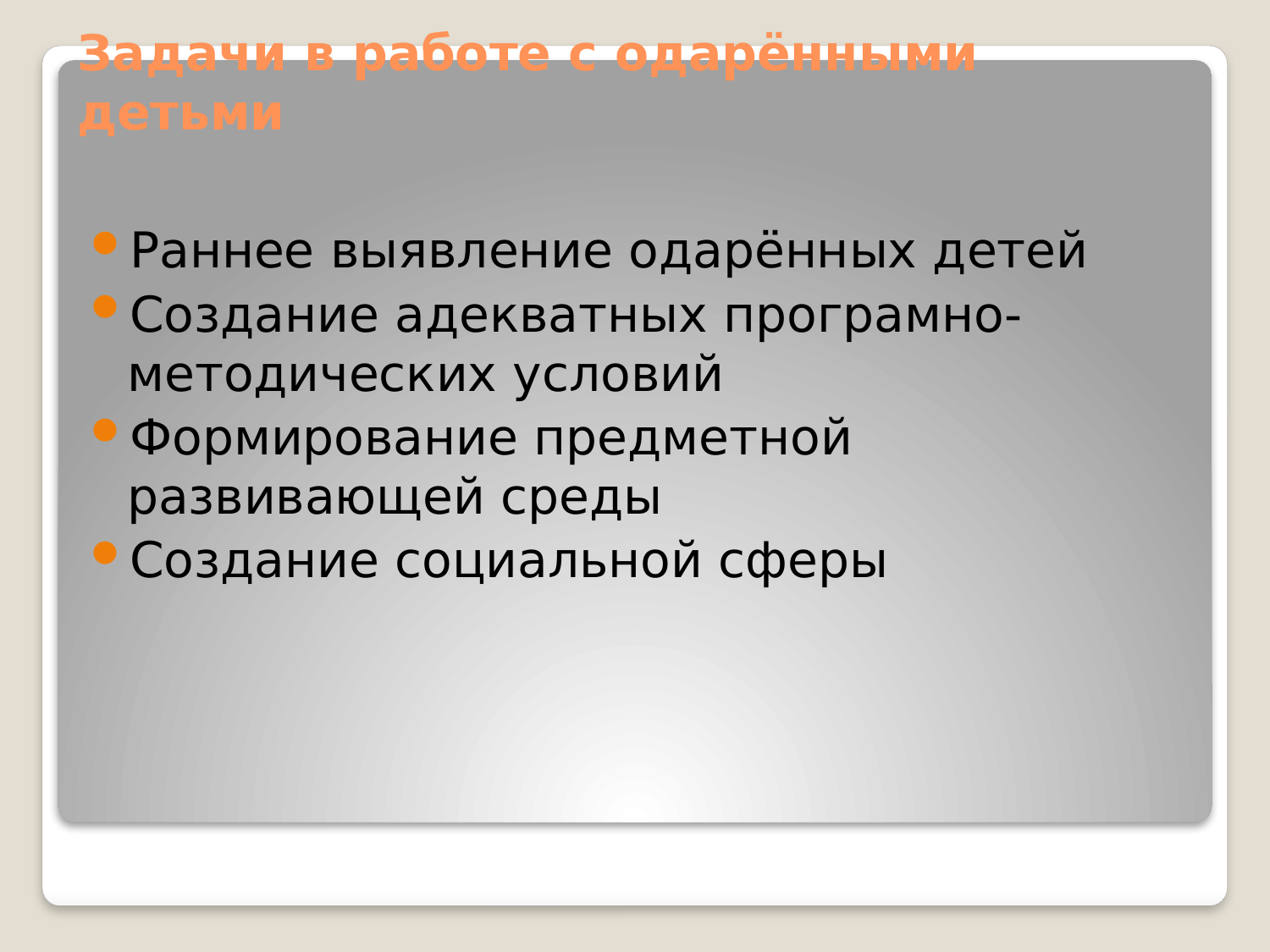

# Задачи в работе с одарёнными детьми
Раннее выявление одарённых детей
Создание адекватных програмно-методических условий
Формирование предметной развивающей среды
Создание социальной сферы